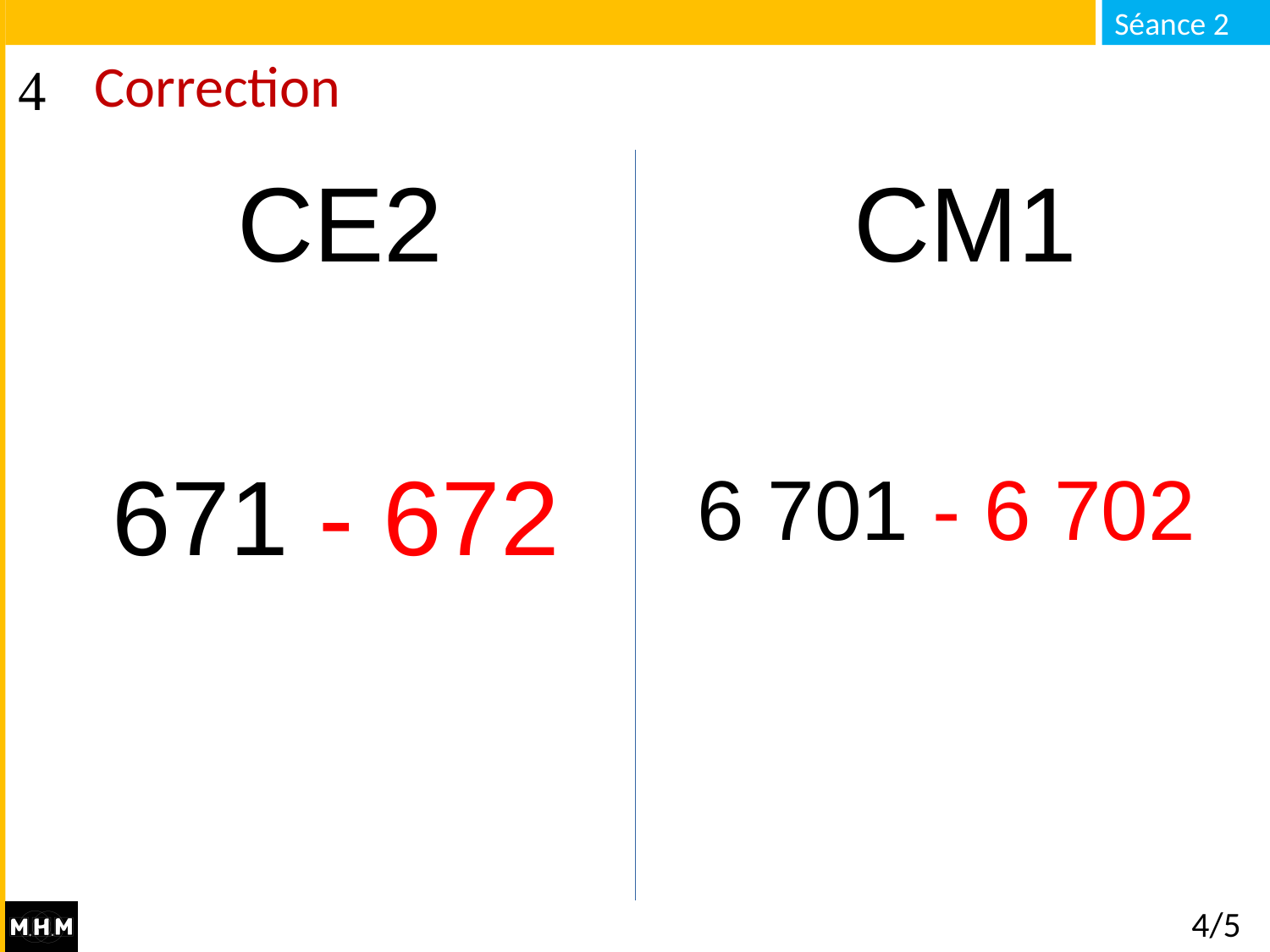

# Correction
CE2              CM1

671 - 672
6 701 - 6 702
4/5